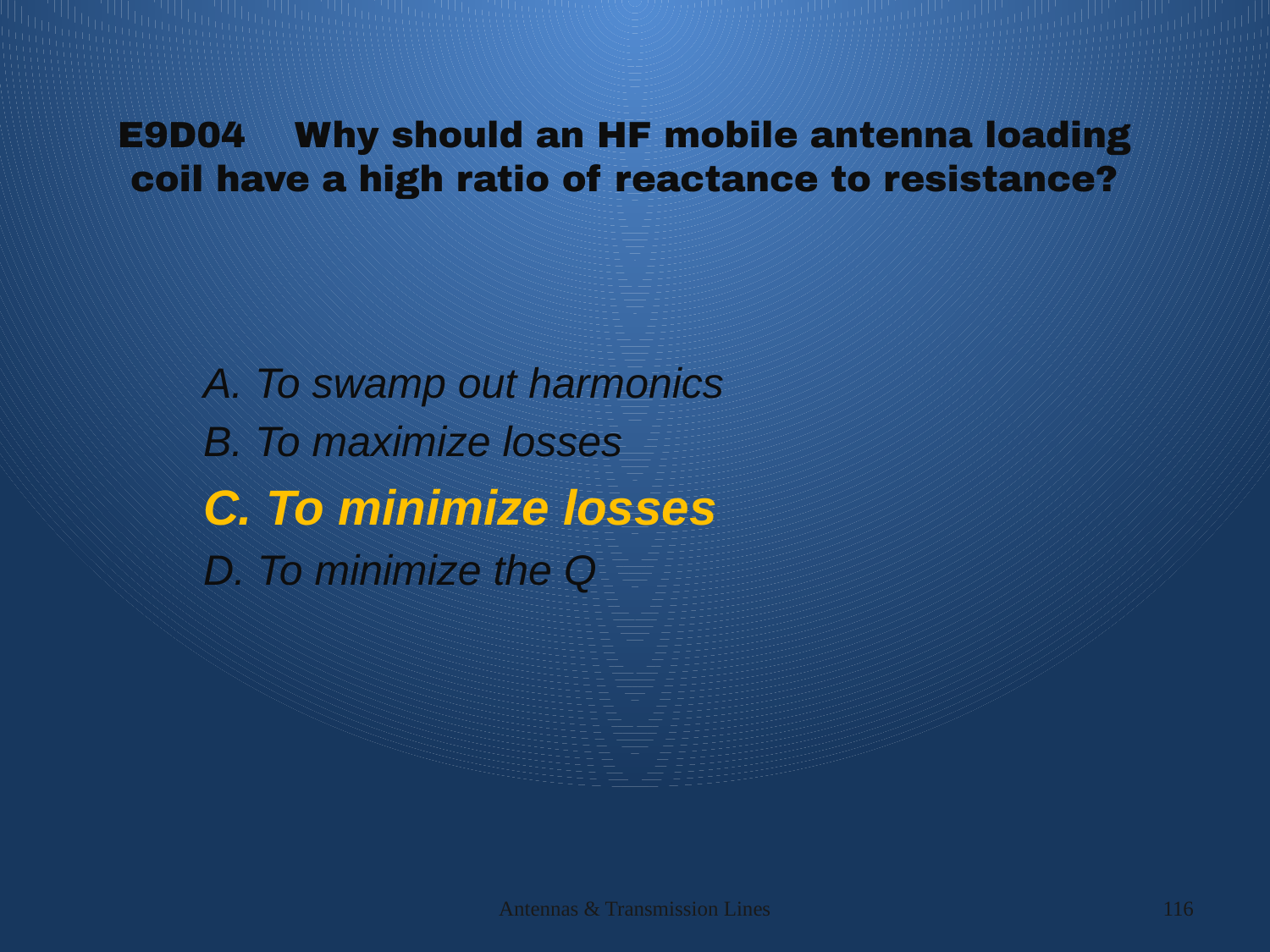

# E9D04    Why should an HF mobile antenna loading coil have a high ratio of reactance to resistance?
A. To swamp out harmonics
B. To maximize losses
C. To minimize losses
D. To minimize the Q
Antennas & Transmission Lines
116